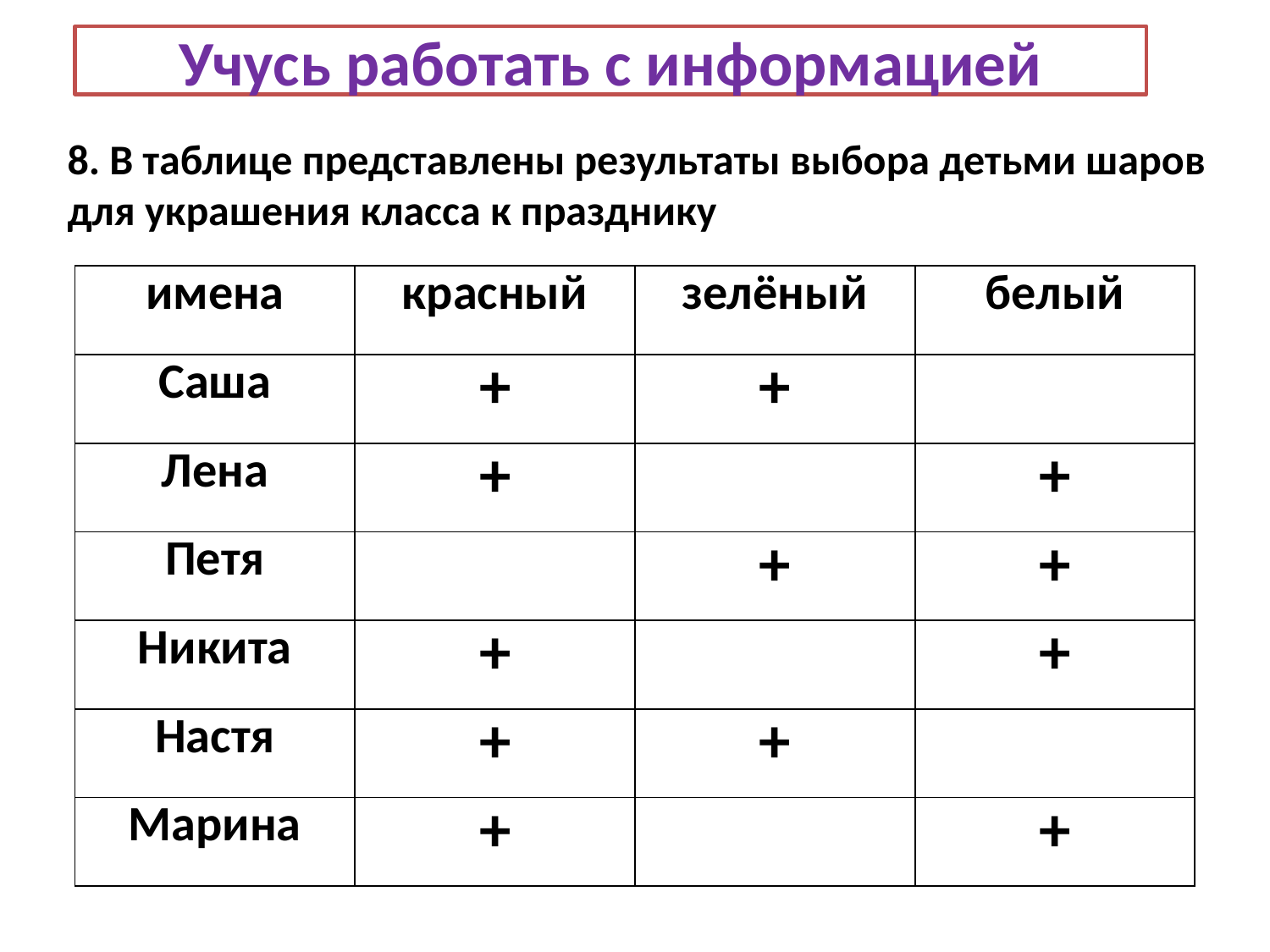

Учусь работать с информацией
8. В таблице представлены результаты выбора детьми шаров для украшения класса к празднику
| имена | красный | зелёный | белый |
| --- | --- | --- | --- |
| Саша | + | + |  |
| Лена | + |  | + |
| Петя |  | + | + |
| Никита | + |  | + |
| Настя | + | + |  |
| Марина | + |  | + |